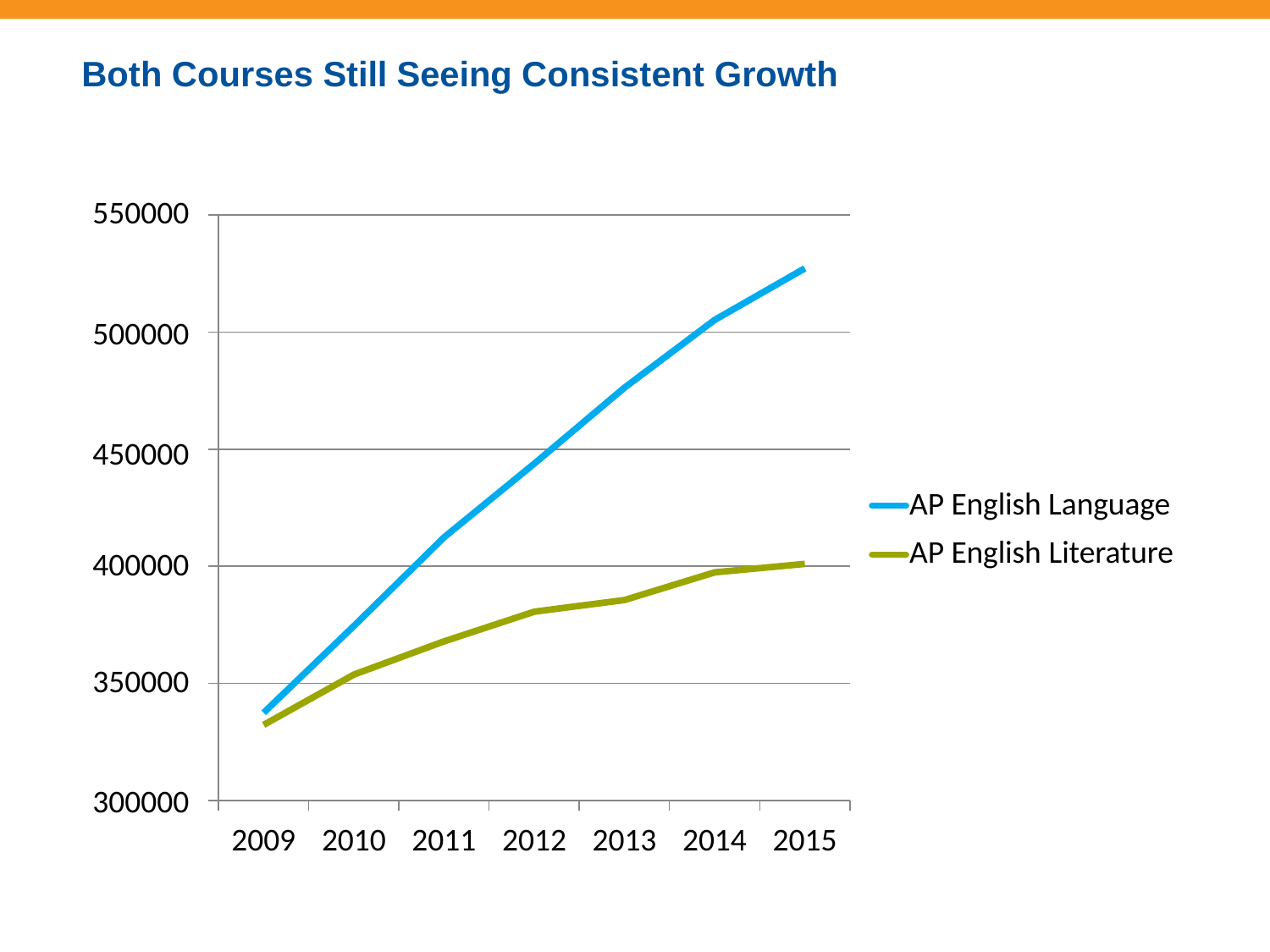

# Both Courses Still Seeing Consistent Growth
550000

500000

450000

AP English Language  AP English Literature

400000

350000

300000

2009
2010
2011
2012
2013
2014
2015